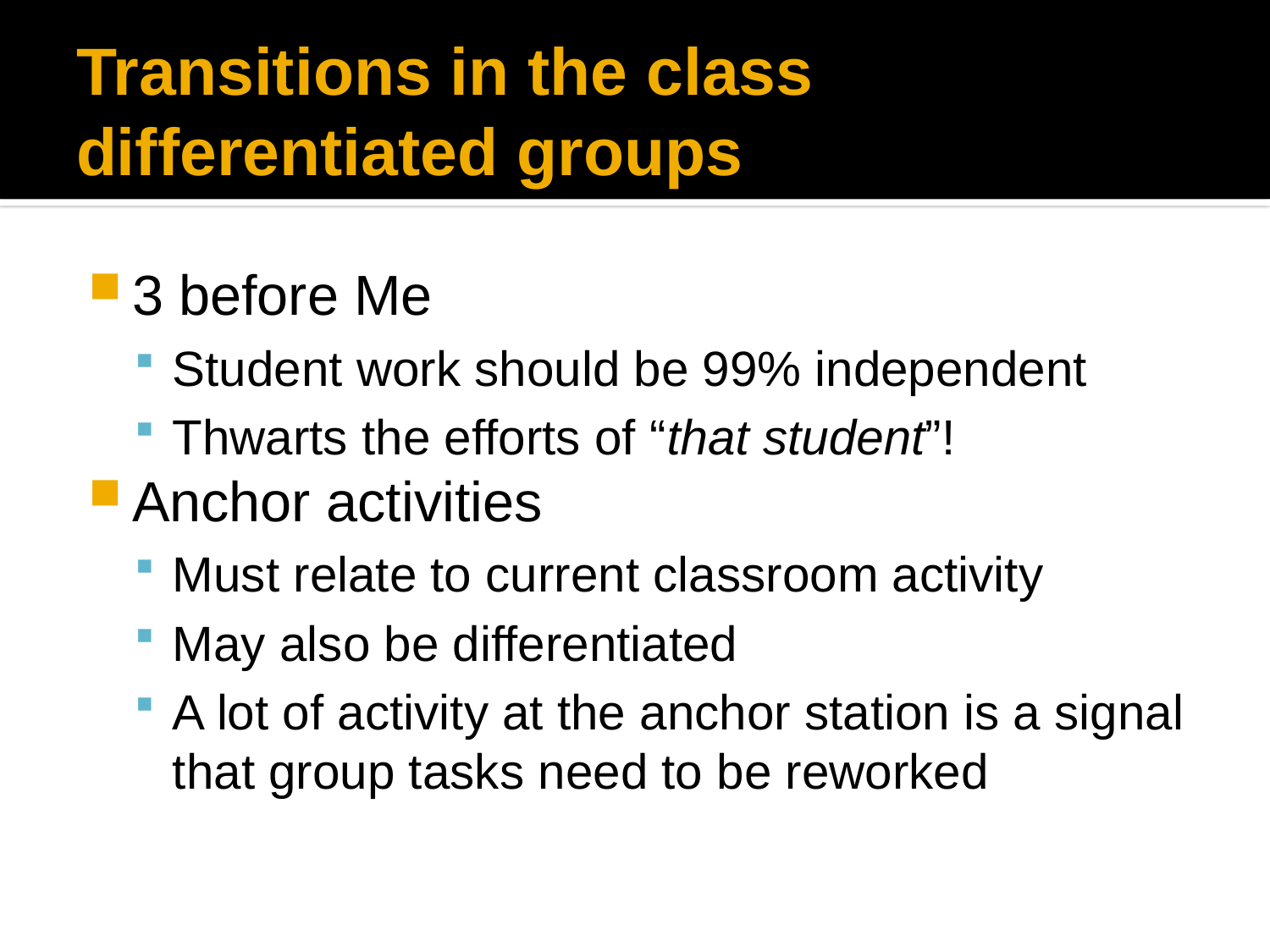

# Transitions in the class differentiated groups
3 before Me
Student work should be 99% independent
Thwarts the efforts of “that student”!
Anchor activities
Must relate to current classroom activity
May also be differentiated
A lot of activity at the anchor station is a signal that group tasks need to be reworked